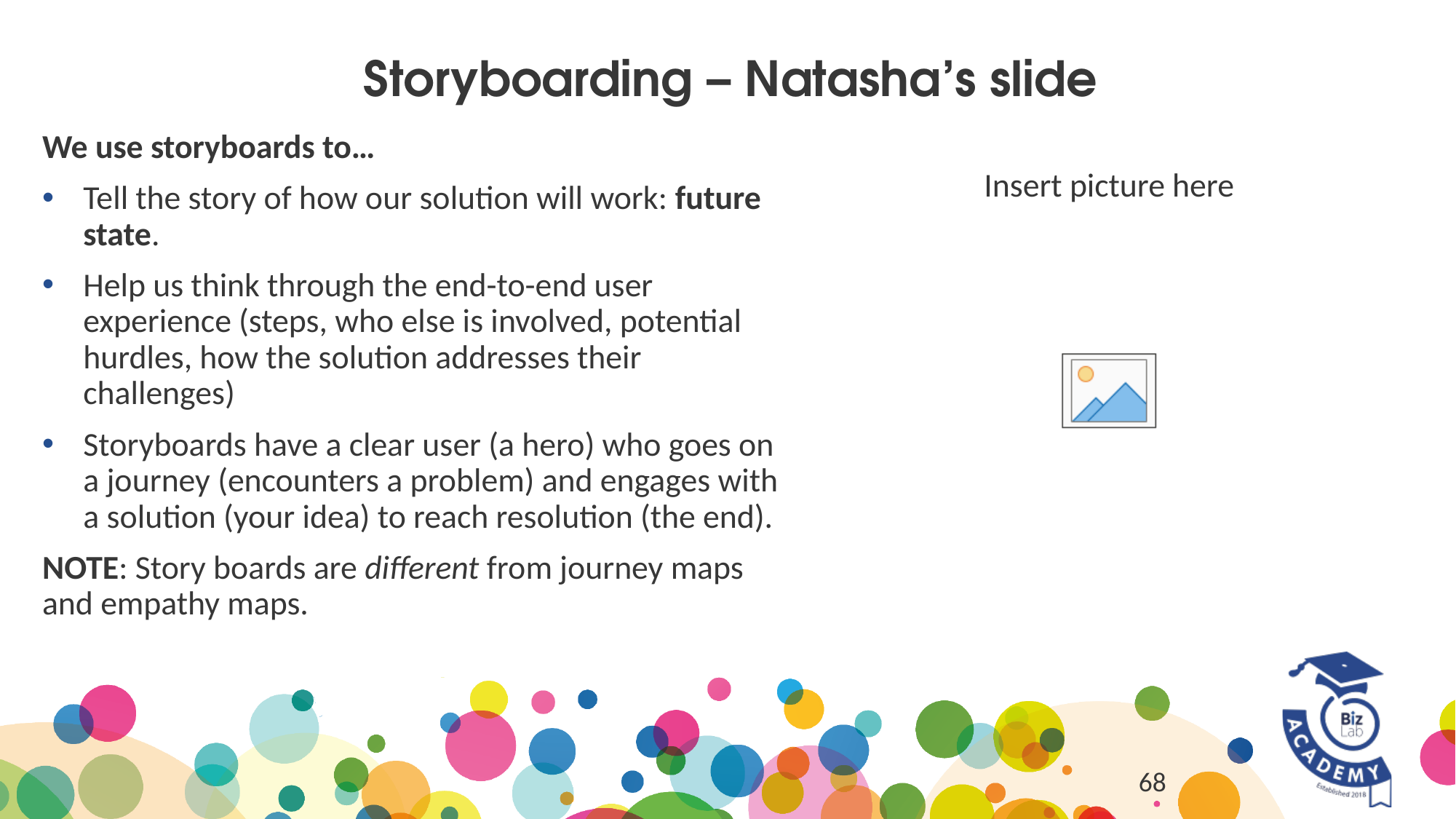

# Storyboarding – Natasha’s slide
We use storyboards to…
Tell the story of how our solution will work: future state.
Help us think through the end-to-end user experience (steps, who else is involved, potential hurdles, how the solution addresses their challenges)
Storyboards have a clear user (a hero) who goes on a journey (encounters a problem) and engages with a solution (your idea) to reach resolution (the end).
NOTE: Story boards are different from journey maps and empathy maps.

68